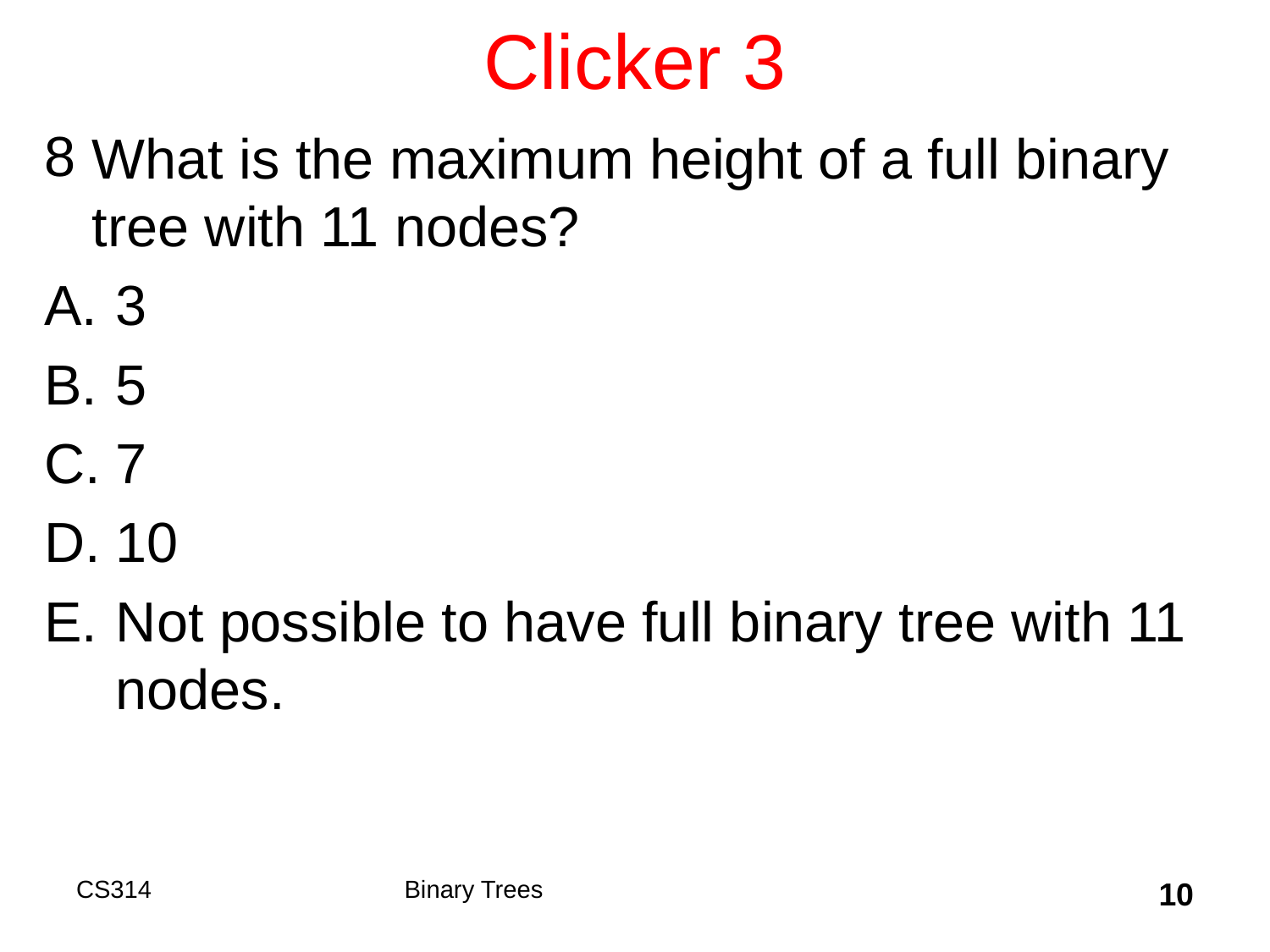

# Clicker 3
What is the maximum height of a full binary tree with 11 nodes?
3
5
7
10
Not possible to have full binary tree with 11 nodes.
CS314
Binary Trees
10